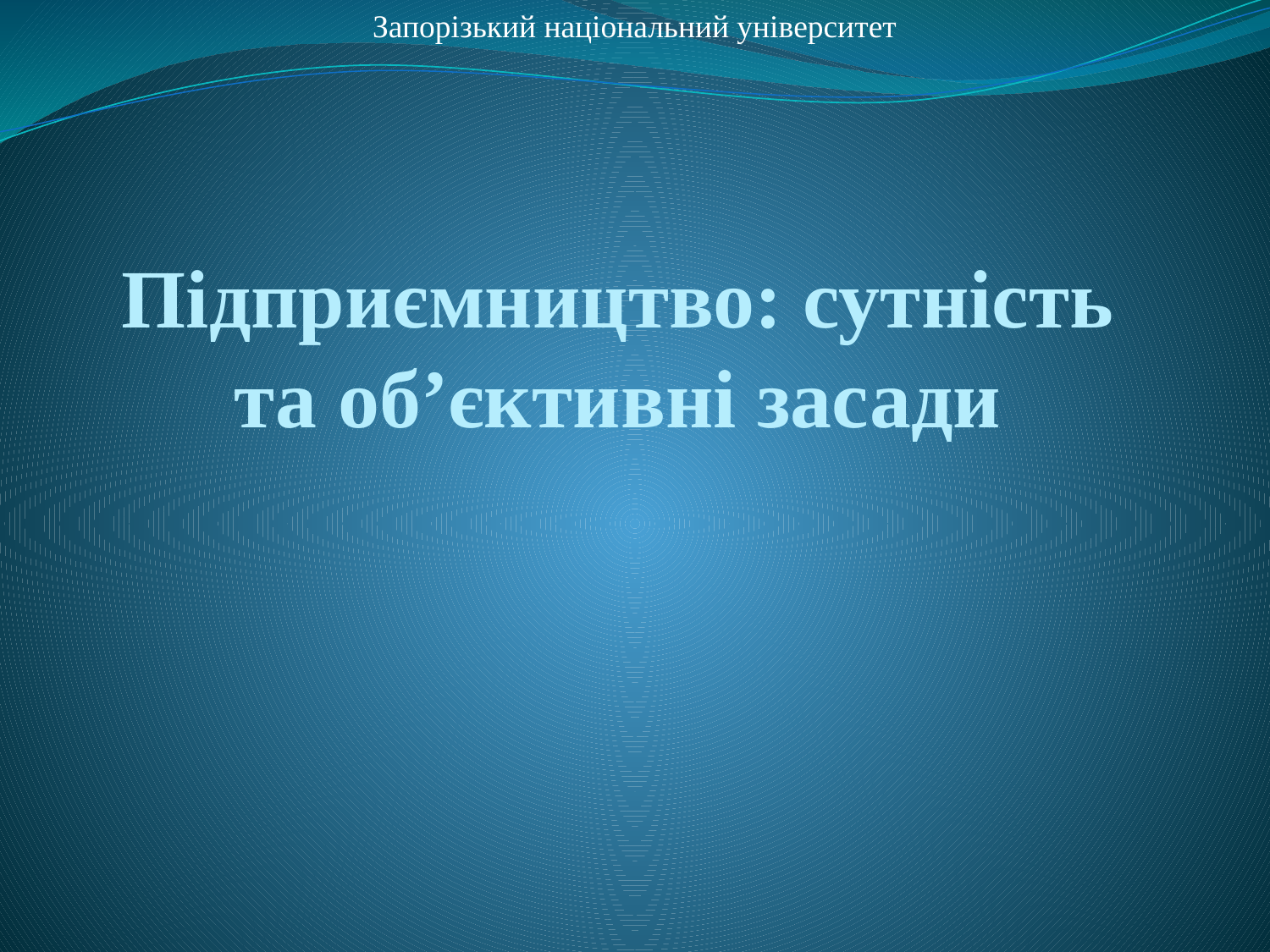

Запорізький національний університет
# Підприємництво: сутність та об’єктивні засади